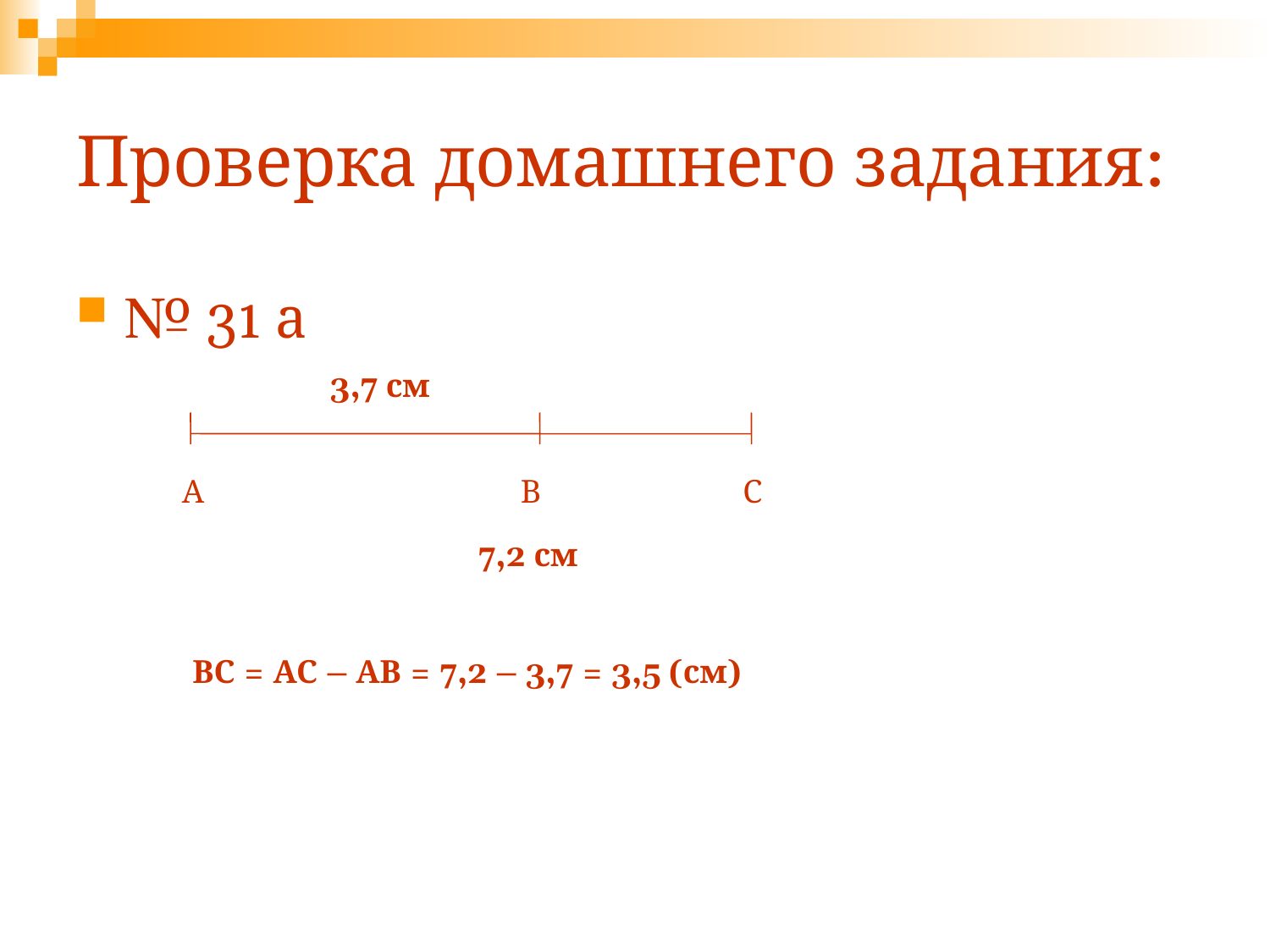

# Проверка домашнего задания:
№ 31 а

3,7 см

А
В
С
7,2 см
ВС = АС – АВ = 7,2 – 3,7 = 3,5 (см)